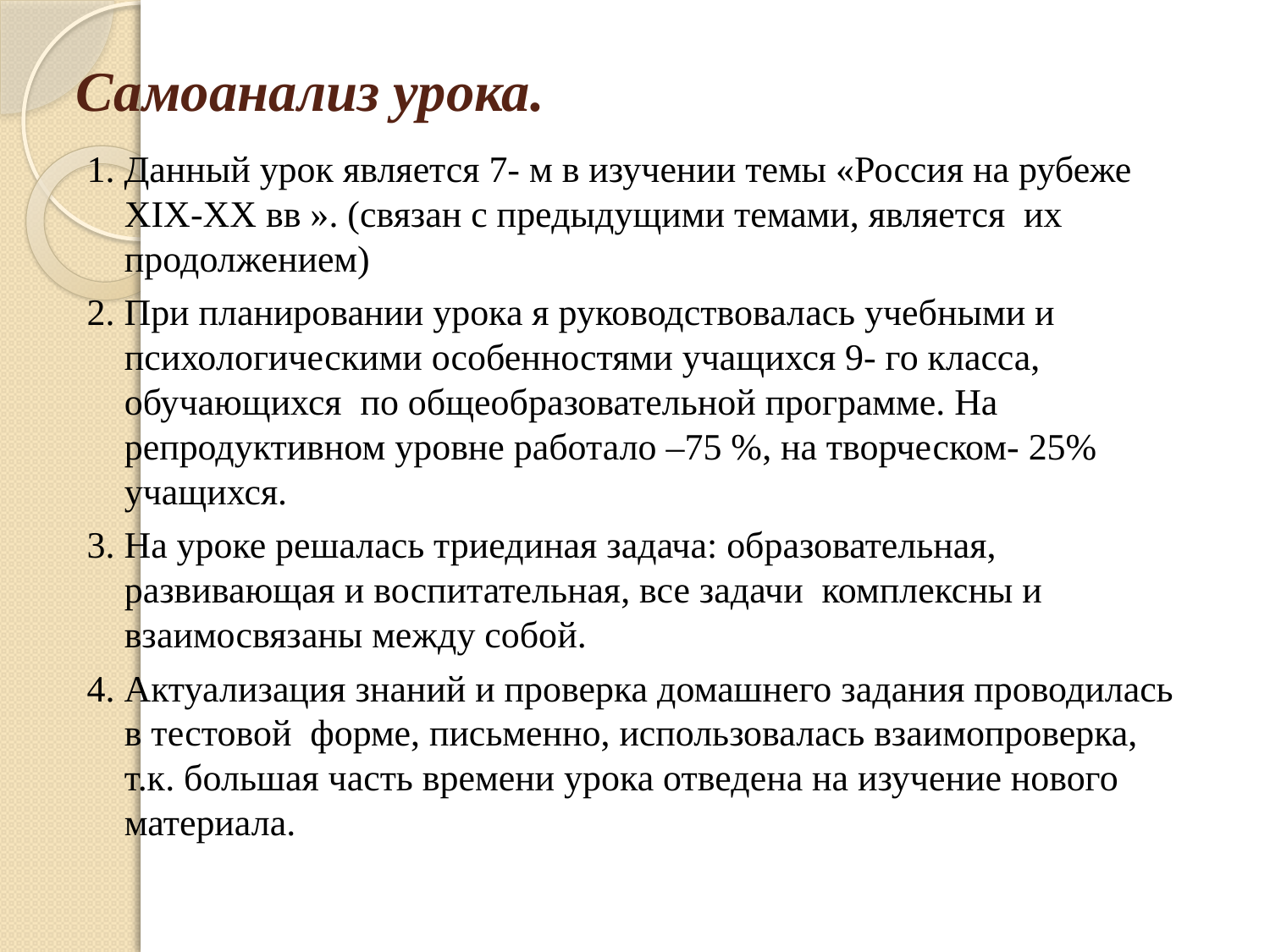

# Самоанализ урока.
1. Данный урок является 7- м в изучении темы «Россия на рубеже XIX-XX вв ». (связан с предыдущими темами, является  их продолжением)
2. При планировании урока я руководствовалась учебными и психологическими особенностями учащихся 9- го класса, обучающихся  по общеобразовательной программе. На репродуктивном уровне работало –75 %, на творческом- 25% учащихся.
3. На уроке решалась триединая задача: образовательная, развивающая и воспитательная, все задачи  комплексны и взаимосвязаны между собой.
4. Актуализация знаний и проверка домашнего задания проводилась в тестовой  форме, письменно, использовалась взаимопроверка, т.к. большая часть времени урока отведена на изучение нового материала.